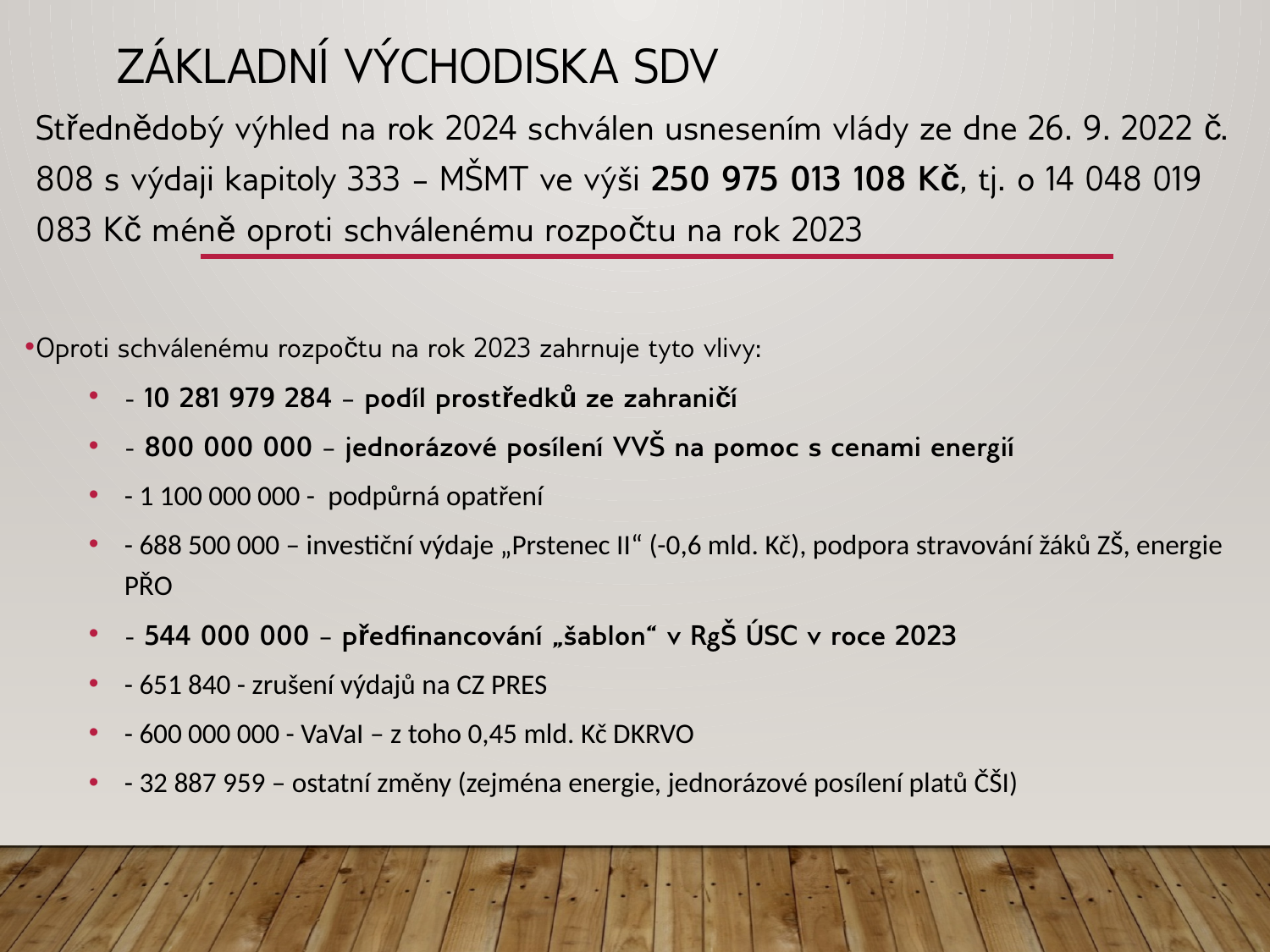

# Základní východiska SDV
Střednědobý výhled na rok 2024 schválen usnesením vlády ze dne 26. 9. 2022 č. 808 s výdaji kapitoly 333 – MŠMT ve výši 250 975 013 108 Kč, tj. o 14 048 019 083 Kč méně oproti schválenému rozpočtu na rok 2023

Oproti schválenému rozpočtu na rok 2023 zahrnuje tyto vlivy:
- 10 281 979 284 – podíl prostředků ze zahraničí
- 800 000 000 – jednorázové posílení VVŠ na pomoc s cenami energií
- 1 100 000 000 -  podpůrná opatření
- 688 500 000 – investiční výdaje „Prstenec II“ (-0,6 mld. Kč), podpora stravování žáků ZŠ, energie PŘO
- 544 000 000 – předfinancování „šablon“ v RgŠ ÚSC v roce 2023
- 651 840 - zrušení výdajů na CZ PRES
- 600 000 000 - VaVaI – z toho 0,45 mld. Kč DKRVO
- 32 887 959 – ostatní změny (zejména energie, jednorázové posílení platů ČŠI)